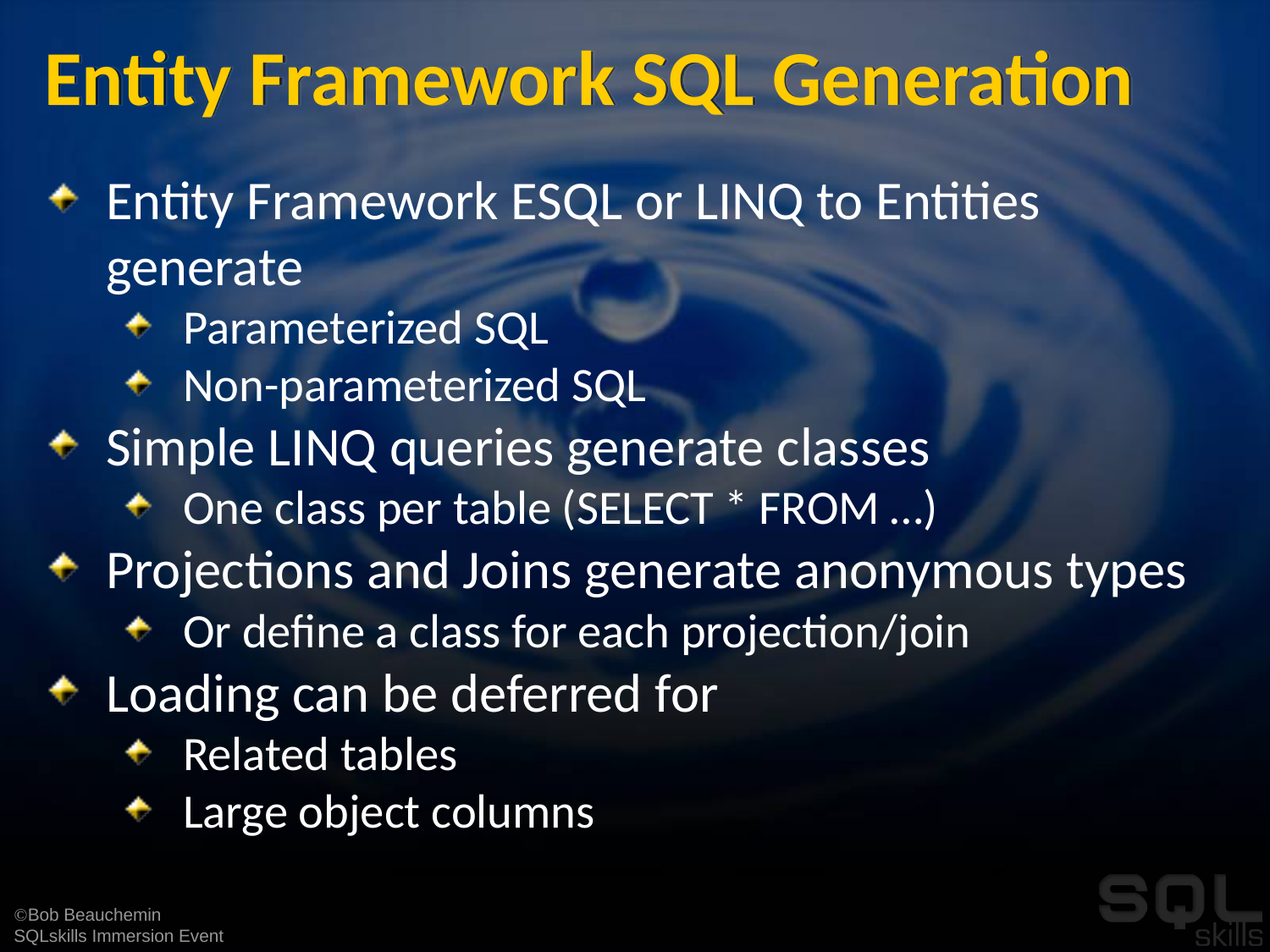

# Entity Framework SQL Generation
Entity Framework ESQL or LINQ to Entities generate
Parameterized SQL
Non-parameterized SQL
Simple LINQ queries generate classes
One class per table (SELECT * FROM …)
Projections and Joins generate anonymous types
Or define a class for each projection/join
Loading can be deferred for
Related tables
Large object columns